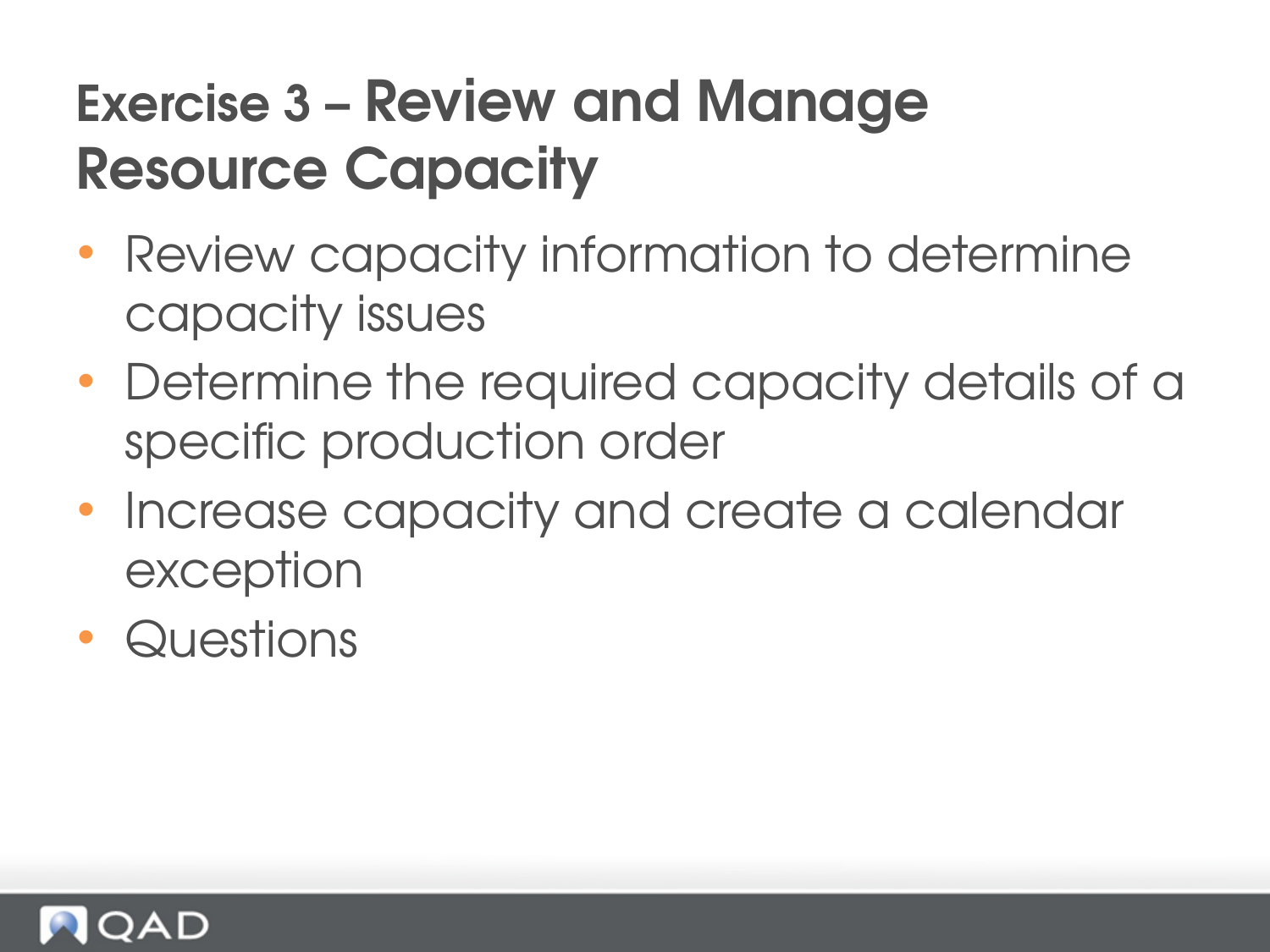

Exercise 3 – Review and Manage Resource Capacity
Review capacity information to determine capacity issues
Determine the required capacity details of a specific production order
Increase capacity and create a calendar exception
Questions